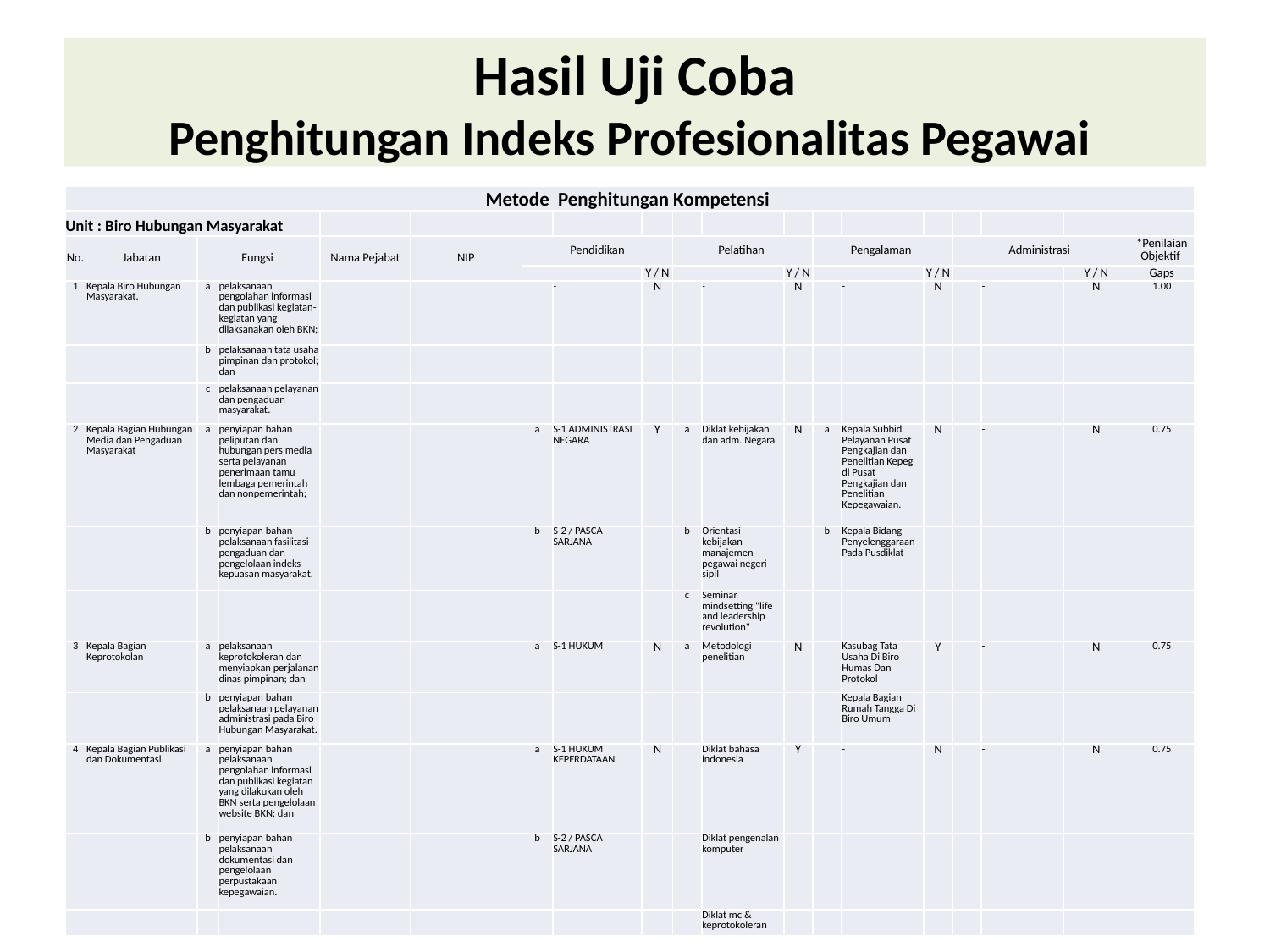

# Hasil Uji Coba Penghitungan Indeks Profesionalitas Pegawai
| Metode Penghitungan Kompetensi |  |  |  |  |  |  |  |  |  |  |  |  |  |  |  |  |  |  |
| --- | --- | --- | --- | --- | --- | --- | --- | --- | --- | --- | --- | --- | --- | --- | --- | --- | --- | --- |
| Unit : Biro Hubungan Masyarakat |  |  |  |  |  |  |  |  |  |  |  |  |  |  |  |  |  |  |
| No. | Jabatan | Fungsi |  | Nama Pejabat | NIP | Pendidikan |  |  | Pelatihan |  |  | Pengalaman |  |  | Administrasi |  |  | \*Penilaian Objektif |
|  |  |  |  |  |  |  |  | Y / N |  |  | Y / N |  |  | Y / N |  |  | Y / N | Gaps |
| 1 | Kepala Biro Hubungan Masyarakat. | a | pelaksanaan pengolahan informasi dan publikasi kegiatan-kegiatan yang dilaksanakan oleh BKN; |  |  |  | - | N |  | - | N |  | - | N |  | - | N | 1.00 |
|  |  | b | pelaksanaan tata usaha pimpinan dan protokol; dan |  |  |  |  |  |  |  |  |  |  |  |  |  |  |  |
|  |  | c | pelaksanaan pelayanan dan pengaduan masyarakat. |  |  |  |  |  |  |  |  |  |  |  |  |  |  |  |
| 2 | Kepala Bagian Hubungan Media dan Pengaduan Masyarakat | a | penyiapan bahan peliputan dan hubungan pers media serta pelayanan penerimaan tamu lembaga pemerintah dan nonpemerintah; |  |  | a | S-1 ADMINISTRASI NEGARA | Y | a | Diklat kebijakan dan adm. Negara | N | a | Kepala Subbid Pelayanan Pusat Pengkajian dan Penelitian Kepeg di Pusat Pengkajian dan Penelitian Kepegawaian. | N |  | - | N | 0.75 |
|  |  | b | penyiapan bahan pelaksanaan fasilitasi pengaduan dan pengelolaan indeks kepuasan masyarakat. |  |  | b | S-2 / PASCA SARJANA |  | b | Orientasi kebijakan manajemen pegawai negeri sipil |  | b | Kepala Bidang Penyelenggaraan Pada Pusdiklat |  |  |  |  |  |
|  |  |  |  |  |  |  |  |  | c | Seminar mindsetting "life and leadership revolution" |  |  |  |  |  |  |  |  |
| 3 | Kepala Bagian Keprotokolan | a | pelaksanaan keprotokoleran dan menyiapkan perjalanan dinas pimpinan; dan |  |  | a | S-1 HUKUM | N | a | Metodologi penelitian | N |  | Kasubag Tata Usaha Di Biro Humas Dan Protokol | Y |  | - | N | 0.75 |
|  |  | b | penyiapan bahan pelaksanaan pelayanan administrasi pada Biro Hubungan Masyarakat. |  |  |  |  |  |  |  |  |  | Kepala Bagian Rumah Tangga Di Biro Umum |  |  |  |  |  |
| 4 | Kepala Bagian Publikasi dan Dokumentasi | a | penyiapan bahan pelaksanaan pengolahan informasi dan publikasi kegiatan yang dilakukan oleh BKN serta pengelolaan website BKN; dan |  |  | a | S-1 HUKUM KEPERDATAAN | N |  | Diklat bahasa indonesia | Y |  | - | N |  | - | N | 0.75 |
|  |  | b | penyiapan bahan pelaksanaan dokumentasi dan pengelolaan perpustakaan kepegawaian. |  |  | b | S-2 / PASCA SARJANA |  |  | Diklat pengenalan komputer |  |  |  |  |  |  |  |  |
|  |  |  |  |  |  |  |  |  |  | Diklat mc & keprotokoleran |  |  |  |  |  |  |  |  |